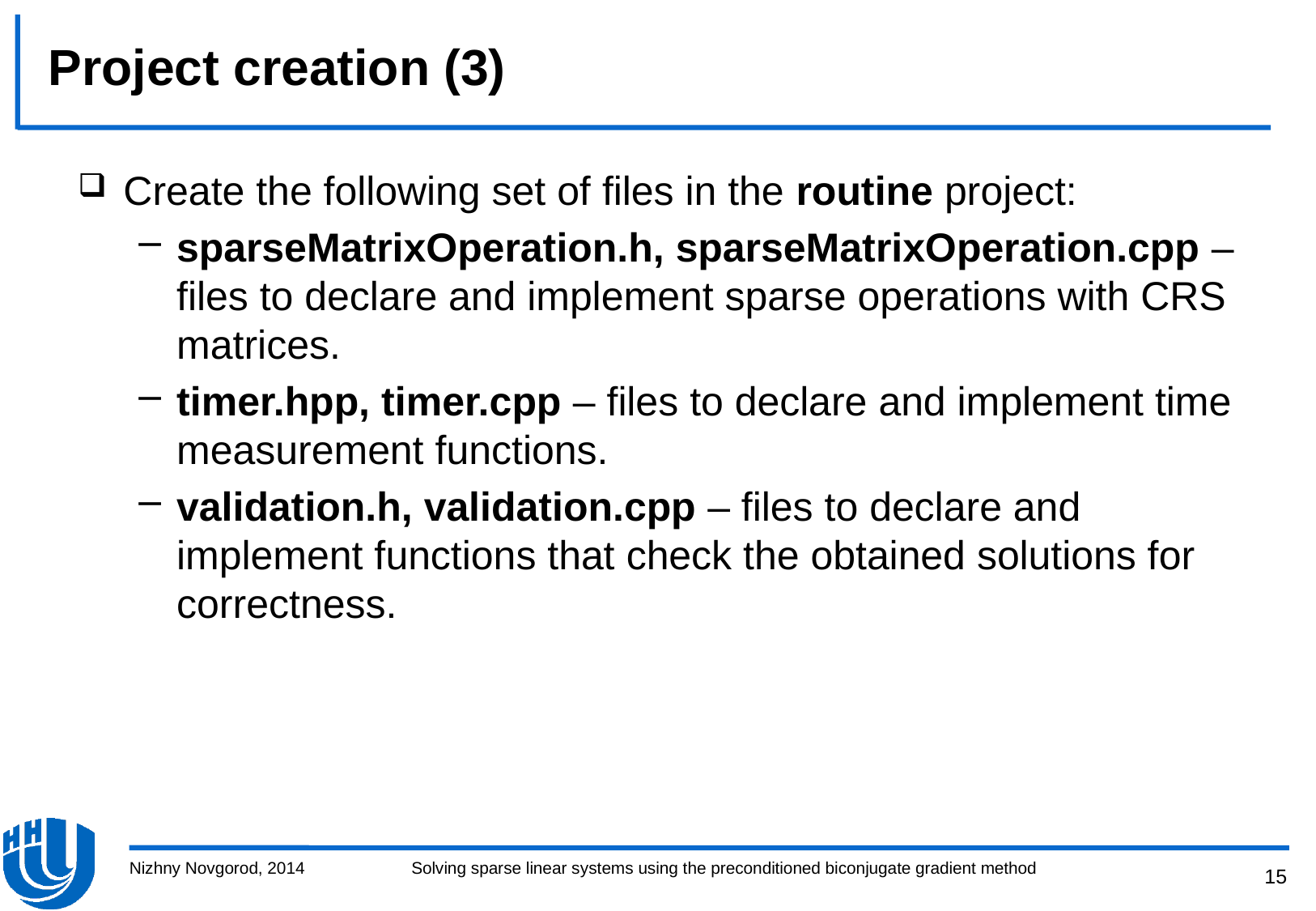

# Project creation (3)
Create the following set of files in the routine project:
sparseMatrixOperation.h, sparseMatrixOperation.cpp – files to declare and implement sparse operations with CRS matrices.
timer.hpp, timer.cpp – files to declare and implement time measurement functions.
validation.h, validation.cpp – files to declare and implement functions that check the obtained solutions for correctness.
Nizhny Novgorod, 2014
Solving sparse linear systems using the preconditioned biconjugate gradient method